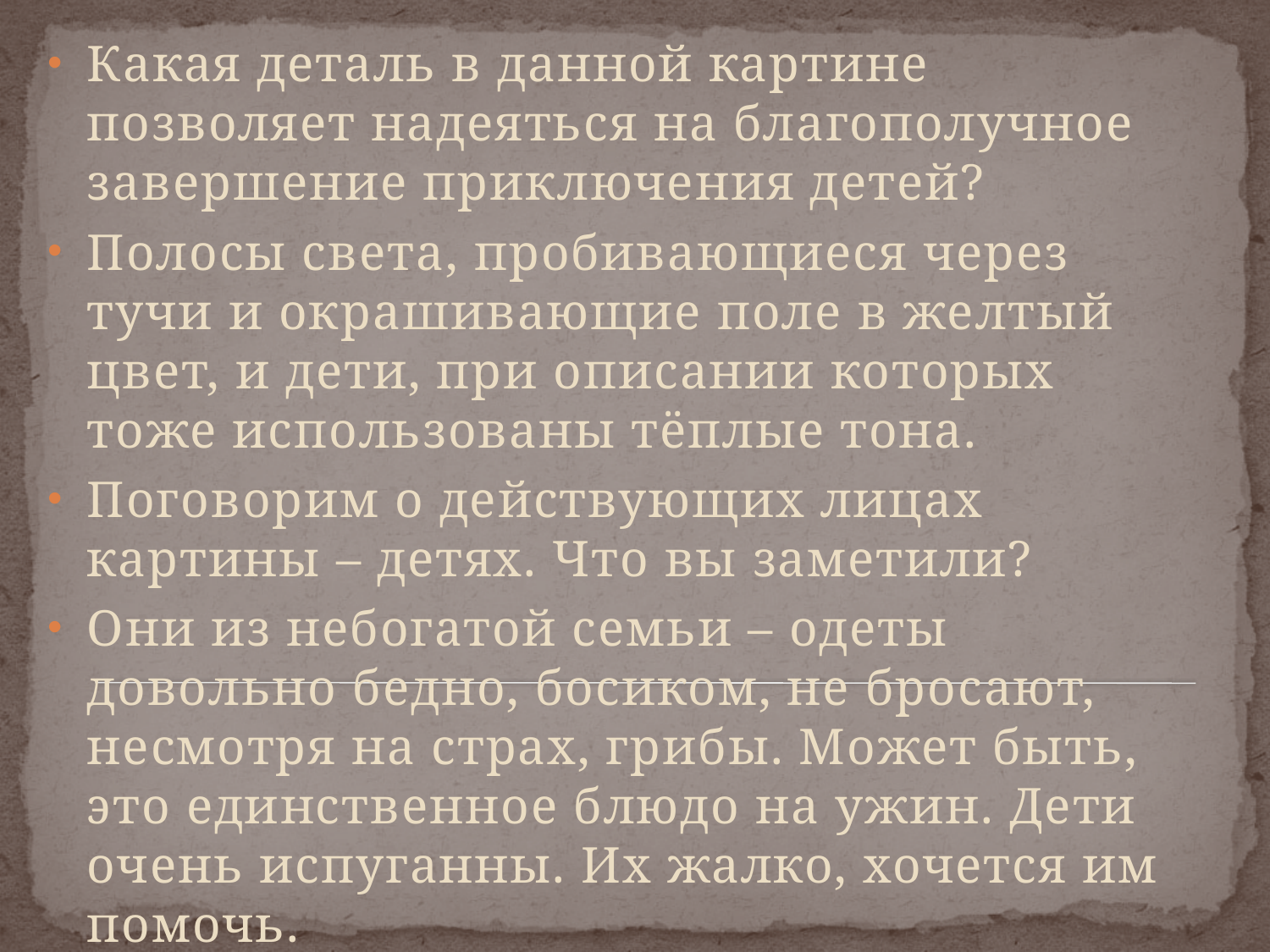

Какая деталь в данной картине позволяет надеяться на благополучное завершение приключения детей?
Полосы света, пробивающиеся через тучи и окрашивающие поле в желтый цвет, и дети, при описании которых тоже использованы тёплые тона.
Поговорим о действующих лицах картины – детях. Что вы заметили?
Они из небогатой семьи – одеты довольно бедно, босиком, не бросают, несмотря на страх, грибы. Может быть, это единственное блюдо на ужин. Дети очень испуганны. Их жалко, хочется им помочь.